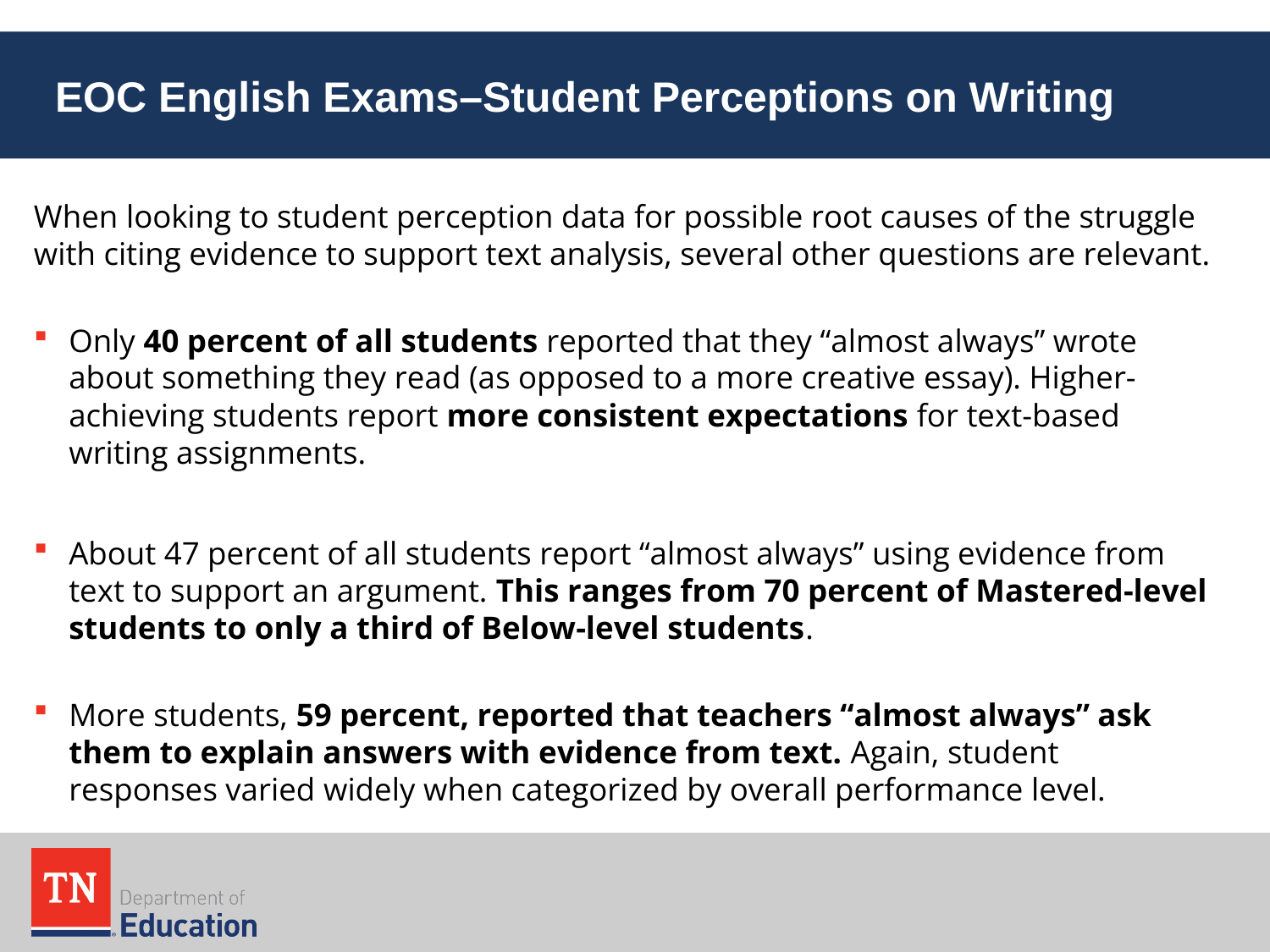

# EOC English Exams–Student Perceptions on Writing
When looking to student perception data for possible root causes of the struggle with citing evidence to support text analysis, several other questions are relevant.

Only 40 percent of all students reported that they “almost always” wrote about something they read (as opposed to a more creative essay). Higher-achieving students report more consistent expectations for text-based writing assignments.

About 47 percent of all students report “almost always” using evidence from text to support an argument. This ranges from 70 percent of Mastered-level students to only a third of Below-level students.

More students, 59 percent, reported that teachers “almost always” ask them to explain answers with evidence from text. Again, student responses varied widely when categorized by overall performance level.